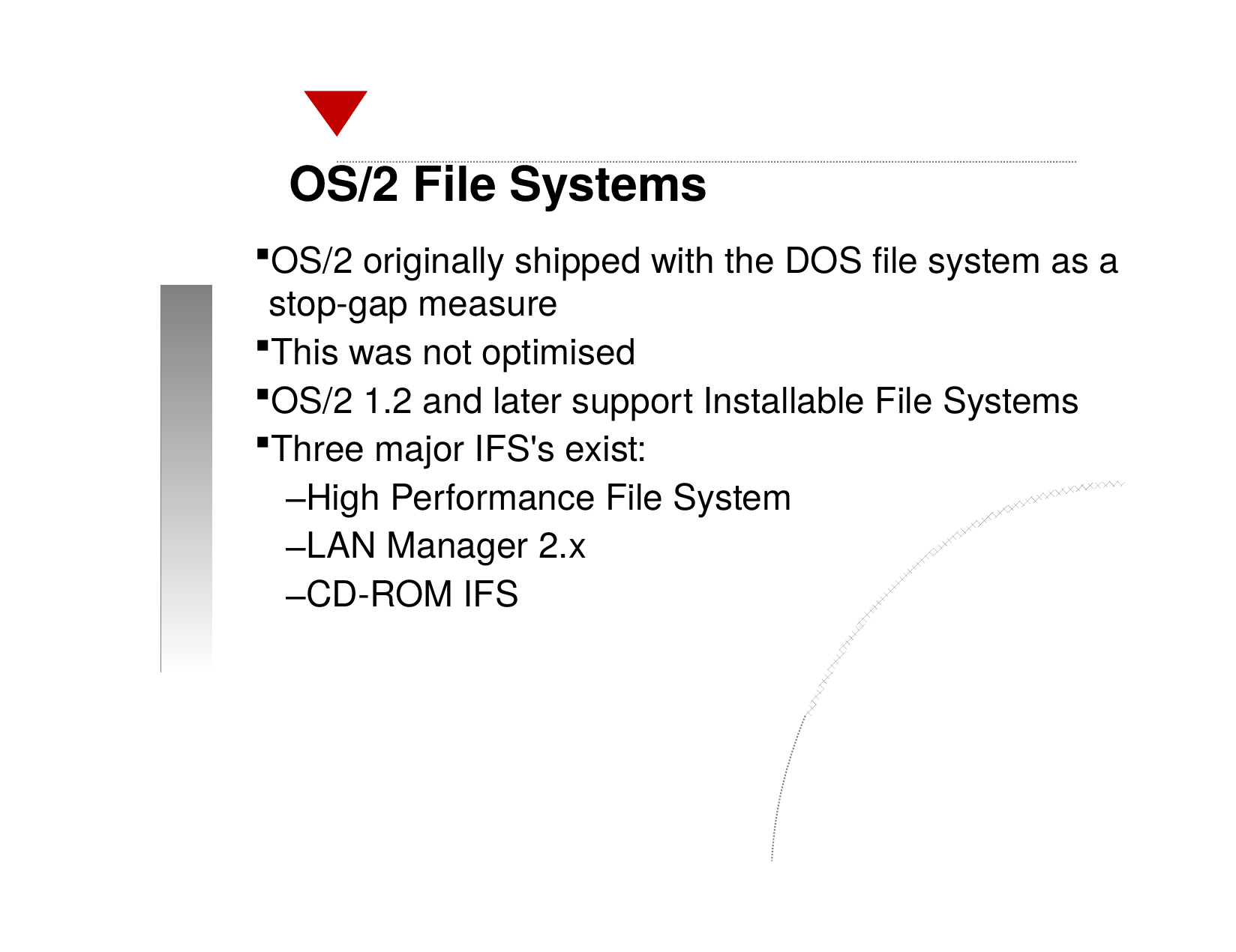

OS/2 File Systems
OS/2 originally shipped with the DOS file system as a stop-gap measure
This was not optimised
OS/2 1.2 and later support Installable File Systems
Three major IFS's exist:
High Performance File System
LAN Manager 2.x
CD-ROM IFS